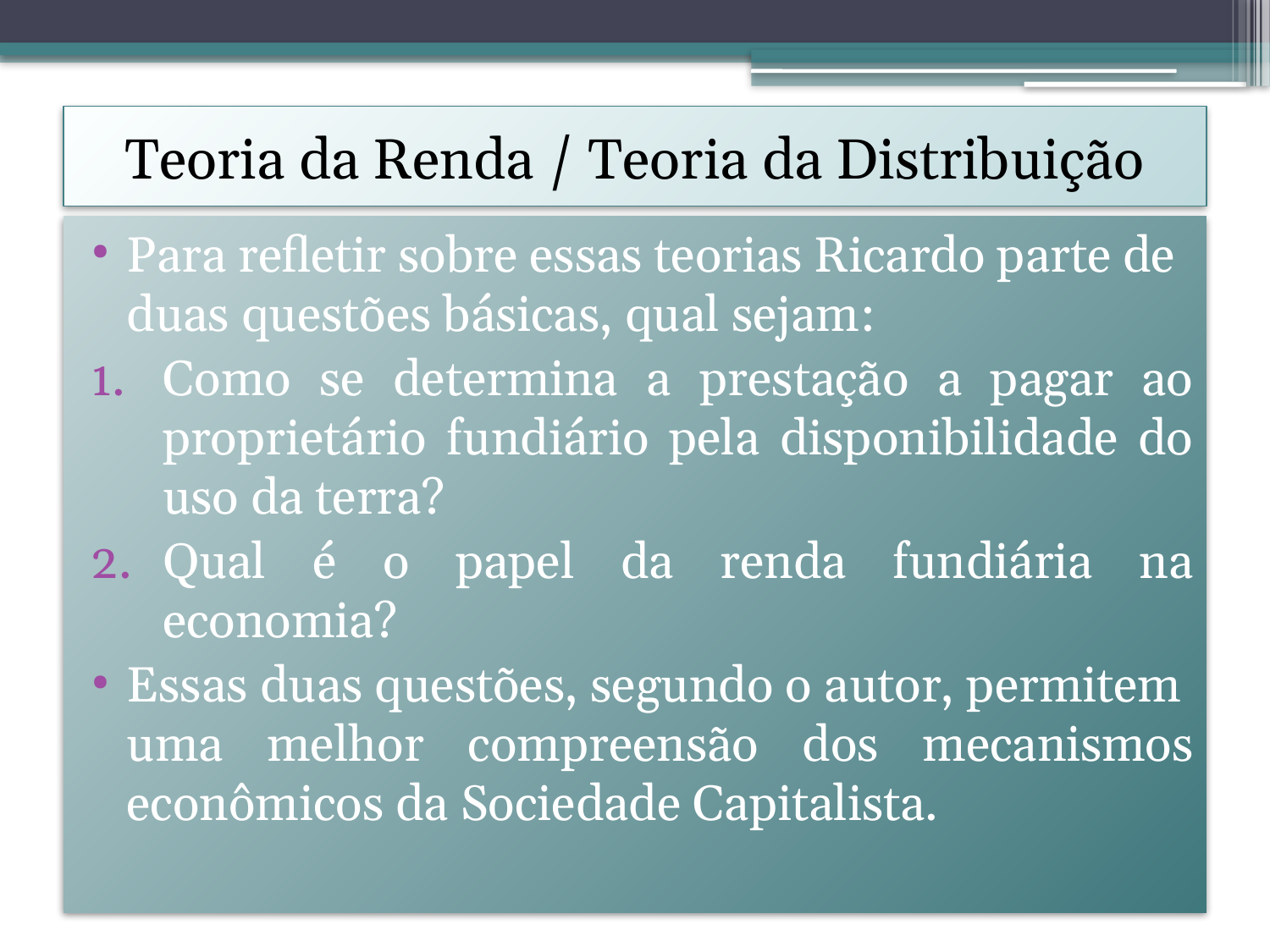

# Teoria da Renda / Teoria da Distribuição
Para refletir sobre essas teorias Ricardo parte de duas questões básicas, qual sejam:
Como se determina a prestação a pagar ao proprietário fundiário pela disponibilidade do uso da terra?
Qual é o papel da renda fundiária na economia?
Essas duas questões, segundo o autor, permitem  uma melhor compreensão dos mecanismos econômicos da Sociedade Capitalista.